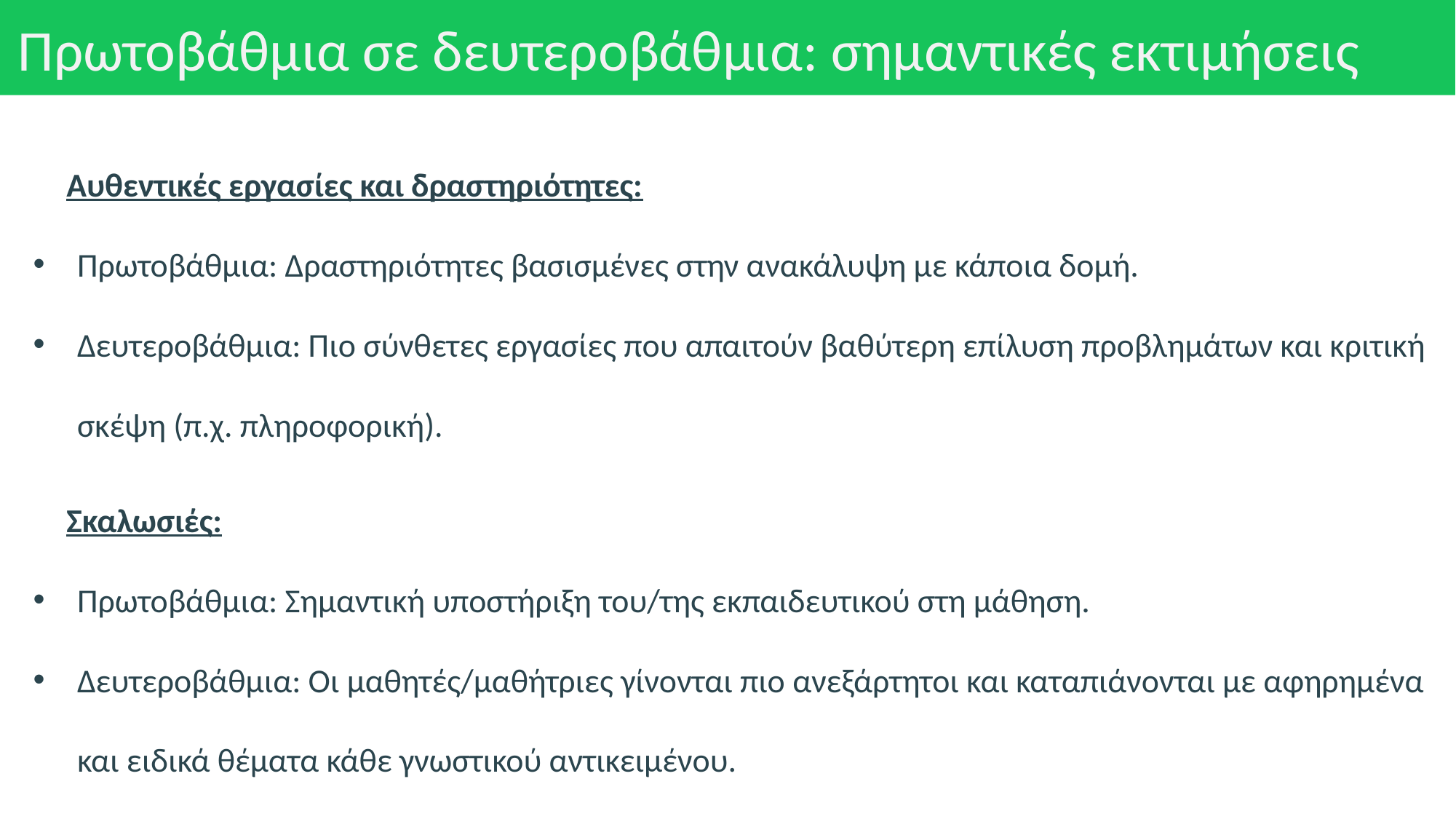

# Πρωτοβάθμια σε δευτεροβάθμια: σημαντικές εκτιμήσεις
Αυθεντικές εργασίες και δραστηριότητες:
Πρωτοβάθμια: Δραστηριότητες βασισμένες στην ανακάλυψη με κάποια δομή.
Δευτεροβάθμια: Πιο σύνθετες εργασίες που απαιτούν βαθύτερη επίλυση προβλημάτων και κριτική σκέψη (π.χ. πληροφορική).
Σκαλωσιές:
Πρωτοβάθμια: Σημαντική υποστήριξη του/της εκπαιδευτικού στη μάθηση.
Δευτεροβάθμια: Οι μαθητές/μαθήτριες γίνονται πιο ανεξάρτητοι και καταπιάνονται με αφηρημένα και ειδικά θέματα κάθε γνωστικού αντικειμένου.